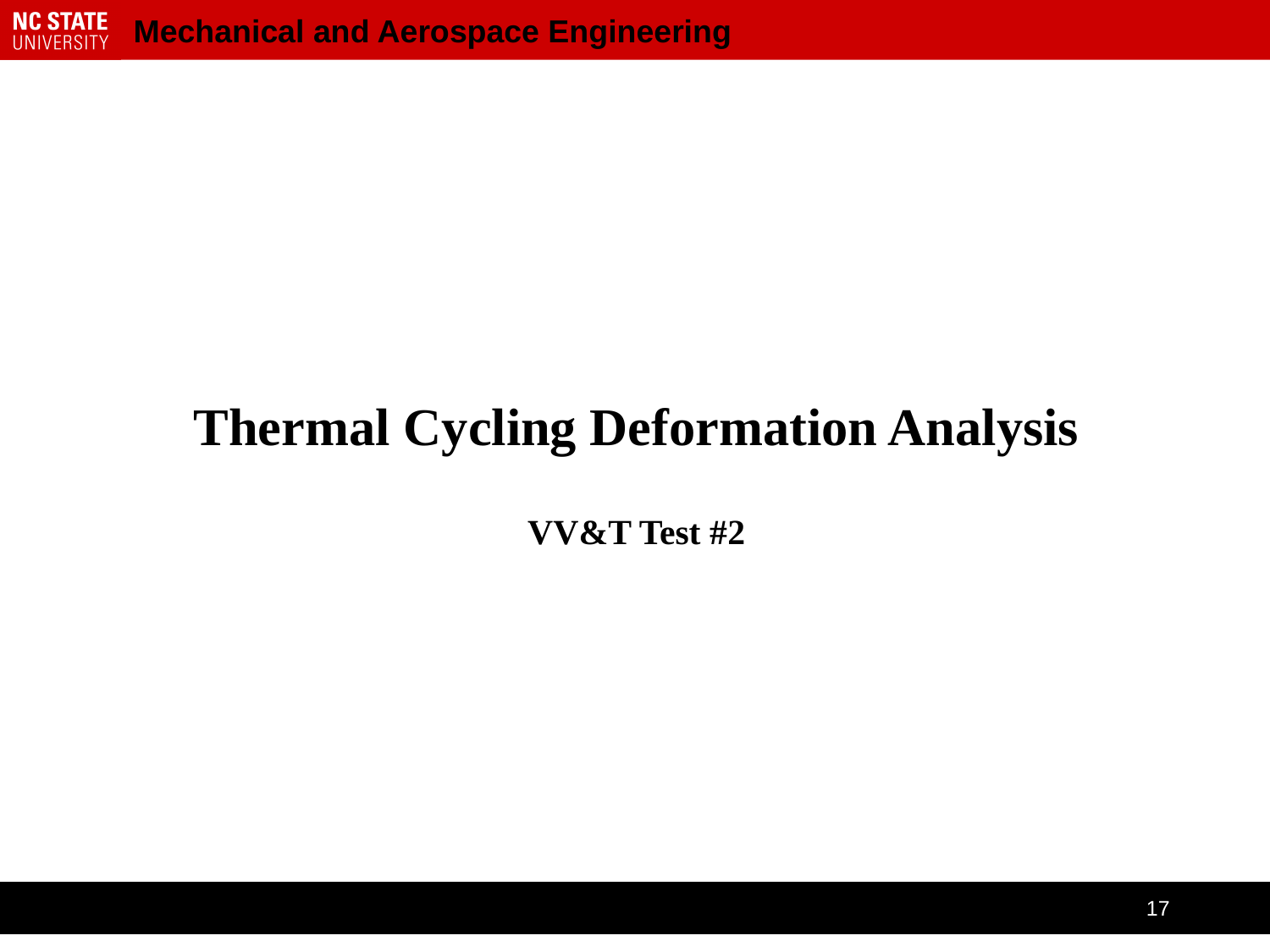

# Thermal Cycling Deformation Analysis

VV&T Test #2

17